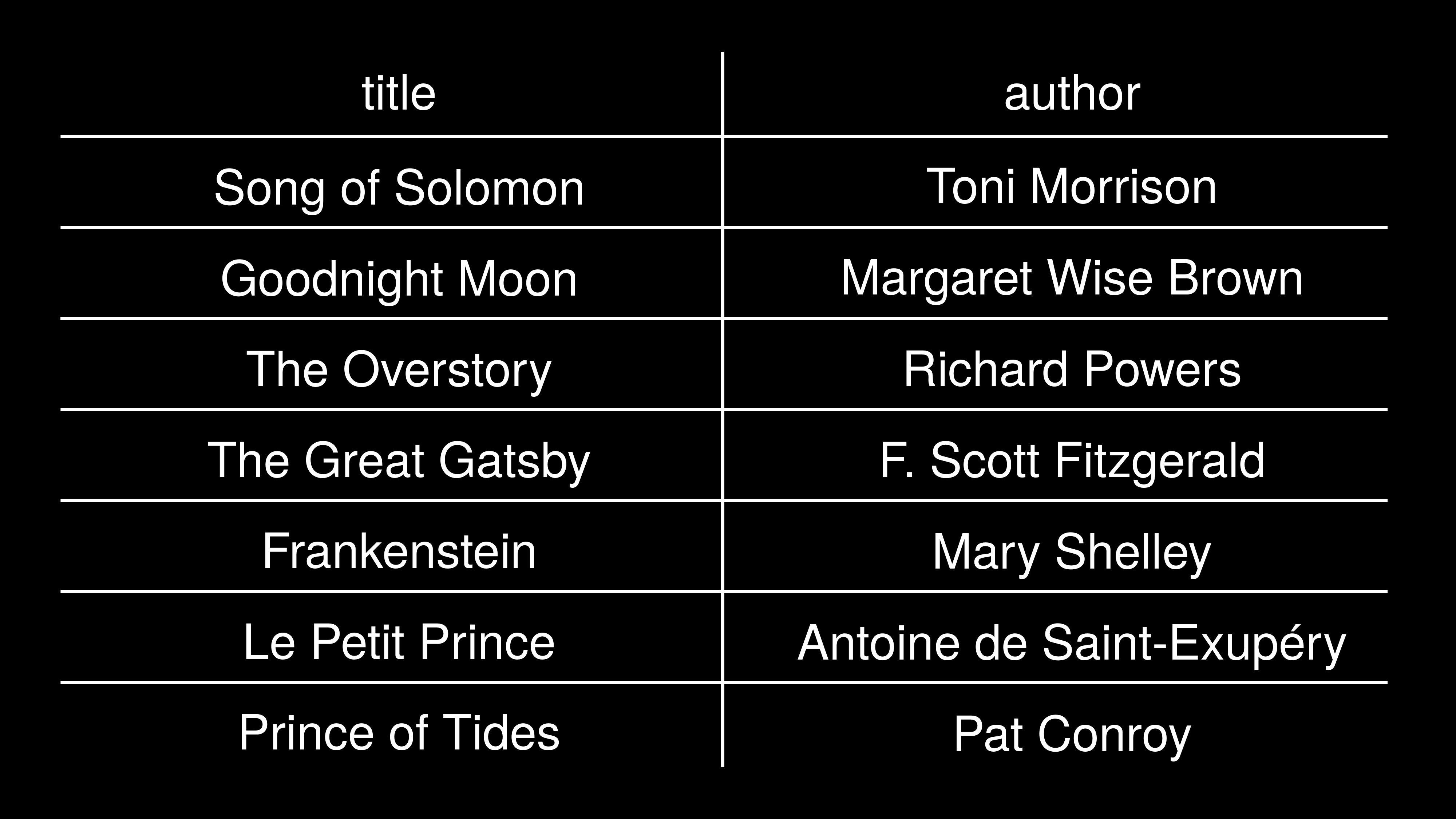

title
author

Toni Morrison
Song of Solomon

Margaret Wise Brown
Goodnight Moon

Richard Powers
The Overstory

The Great Gatsby
F. Scott Fitzgerald

Frankenstein
Mary Shelley

Le Petit Prince
Antoine de Saint-Exupéry

Prince of Tides
Pat Conroy